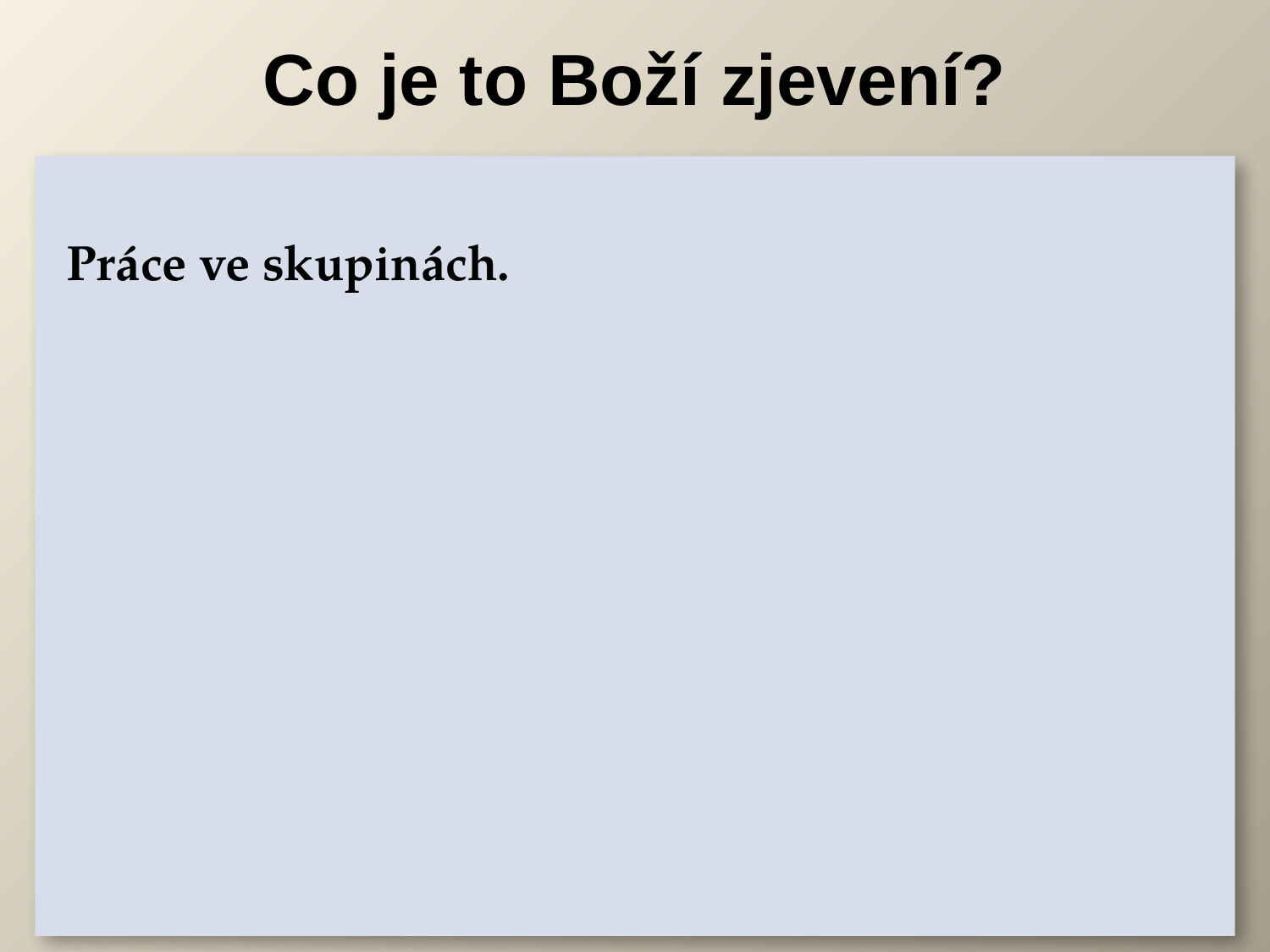

# Co je to Boží zjevení?

Práce ve skupinách.